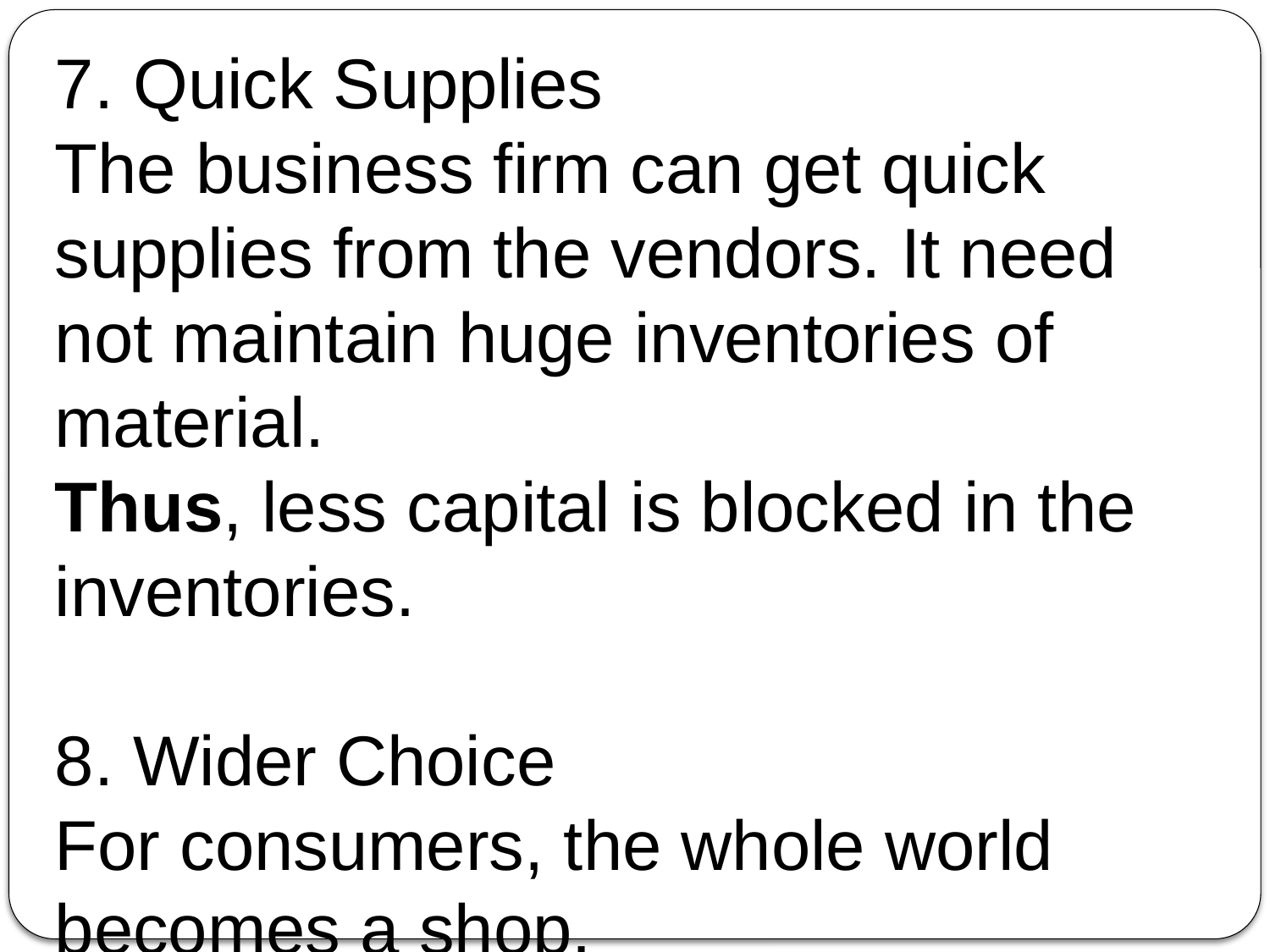

7. Quick Supplies
The business firm can get quick supplies from the vendors. It need not maintain huge inventories of material.
Thus, less capital is blocked in the inventories.

8. Wider Choice
For consumers, the whole world becomes a shop.